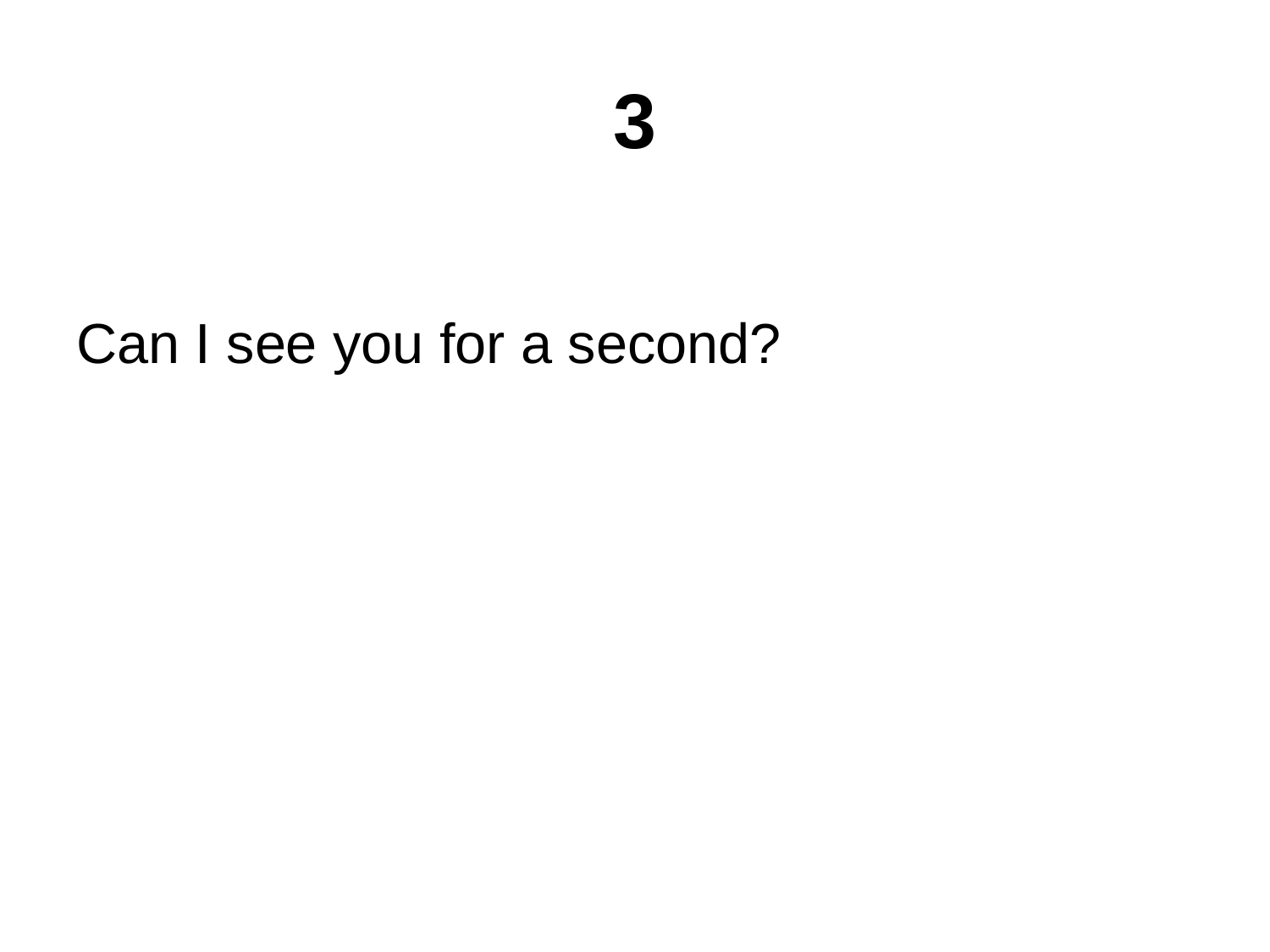

# 3

Can I see you for a second?